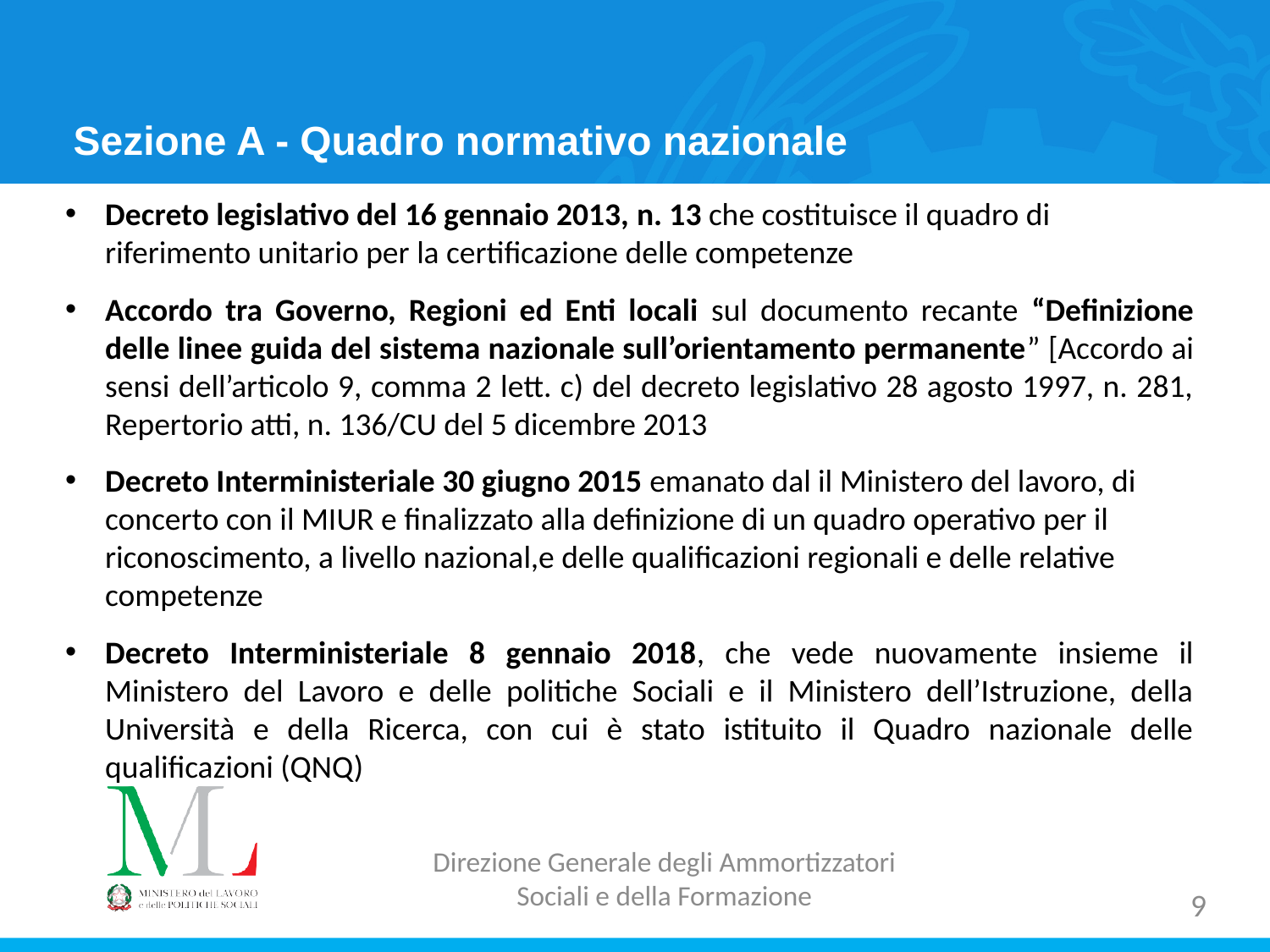

# Sezione A - Quadro normativo nazionale
Decreto legislativo del 16 gennaio 2013, n. 13 che costituisce il quadro di riferimento unitario per la certificazione delle competenze

Accordo tra Governo, Regioni ed Enti locali sul documento recante “Definizione delle linee guida del sistema nazionale sull’orientamento permanente” [Accordo ai sensi dell’articolo 9, comma 2 lett. c) del decreto legislativo 28 agosto 1997, n. 281, Repertorio atti, n. 136/CU del 5 dicembre 2013

Decreto Interministeriale 30 giugno 2015 emanato dal il Ministero del lavoro, di concerto con il MIUR e finalizzato alla definizione di un quadro operativo per il riconoscimento, a livello nazional,e delle qualificazioni regionali e delle relative competenze

Decreto Interministeriale 8 gennaio 2018, che vede nuovamente insieme il Ministero del Lavoro e delle politiche Sociali e il Ministero dell’Istruzione, della Università e della Ricerca, con cui è stato istituito il Quadro nazionale delle qualificazioni (QNQ)
Direzione Generale degli Ammortizzatori Sociali e della Formazione
9